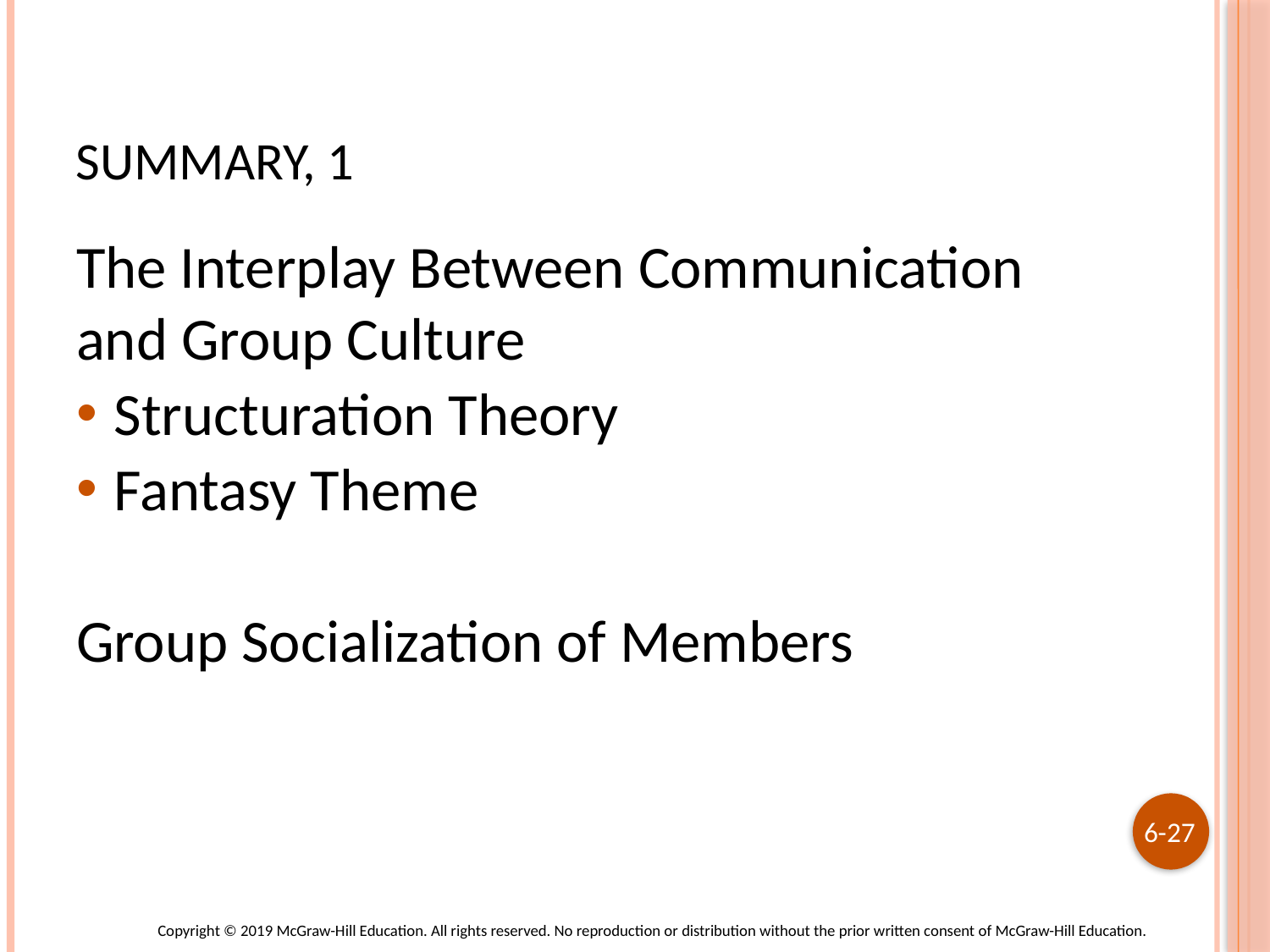

# Summary, 1
The Interplay Between Communication and Group Culture
Structuration Theory
Fantasy Theme

Group Socialization of Members